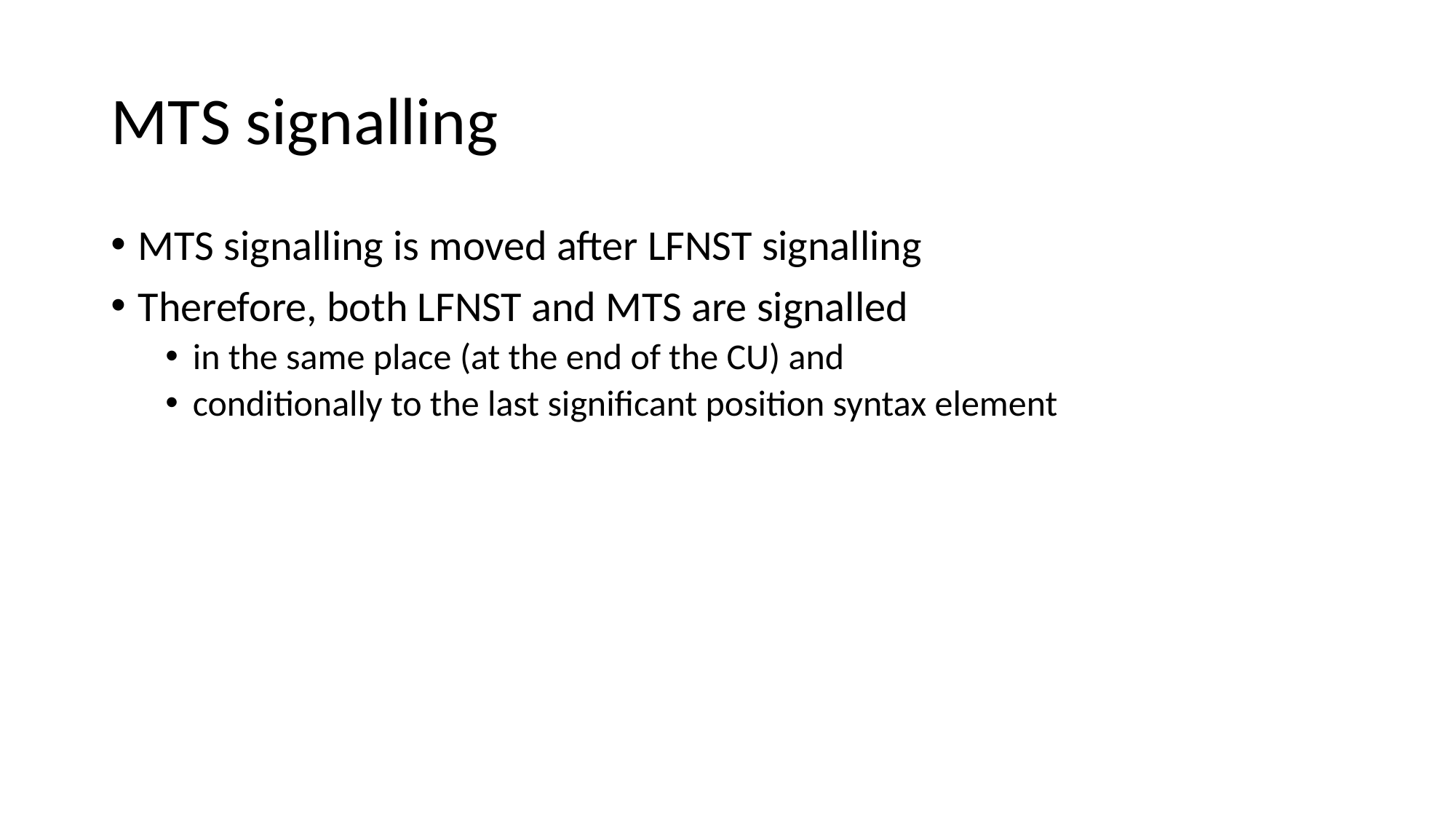

# MTS signalling
MTS signalling is moved after LFNST signalling
Therefore, both LFNST and MTS are signalled
in the same place (at the end of the CU) and
conditionally to the last significant position syntax element